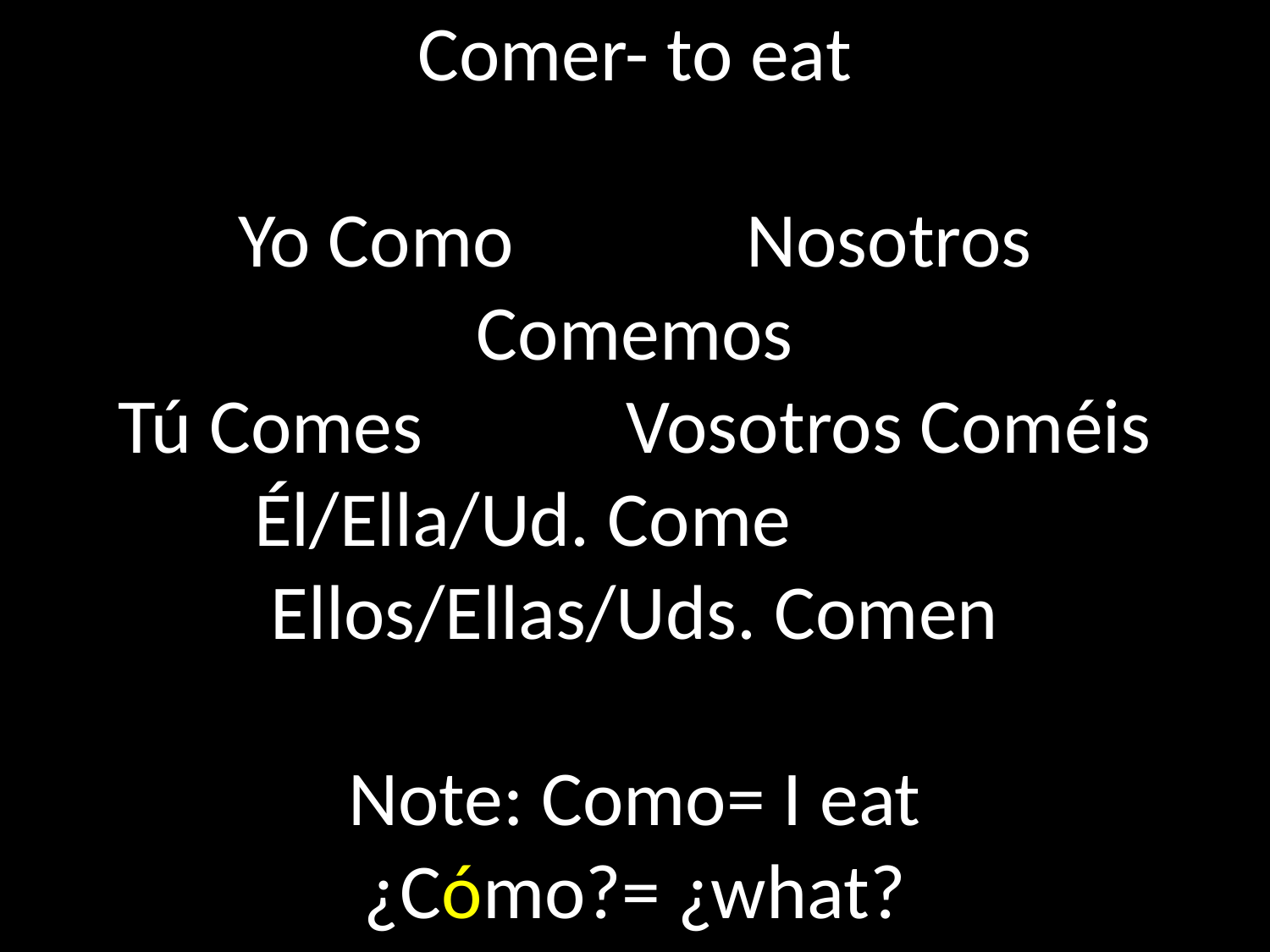

# Comer- to eat Yo Como		Nosotros Comemos Tú Comes		Vosotros Coméis Él/Ella/Ud. Come Ellos/Ellas/Uds. Comen Note: Como= I eat ¿Cómo?= ¿what?